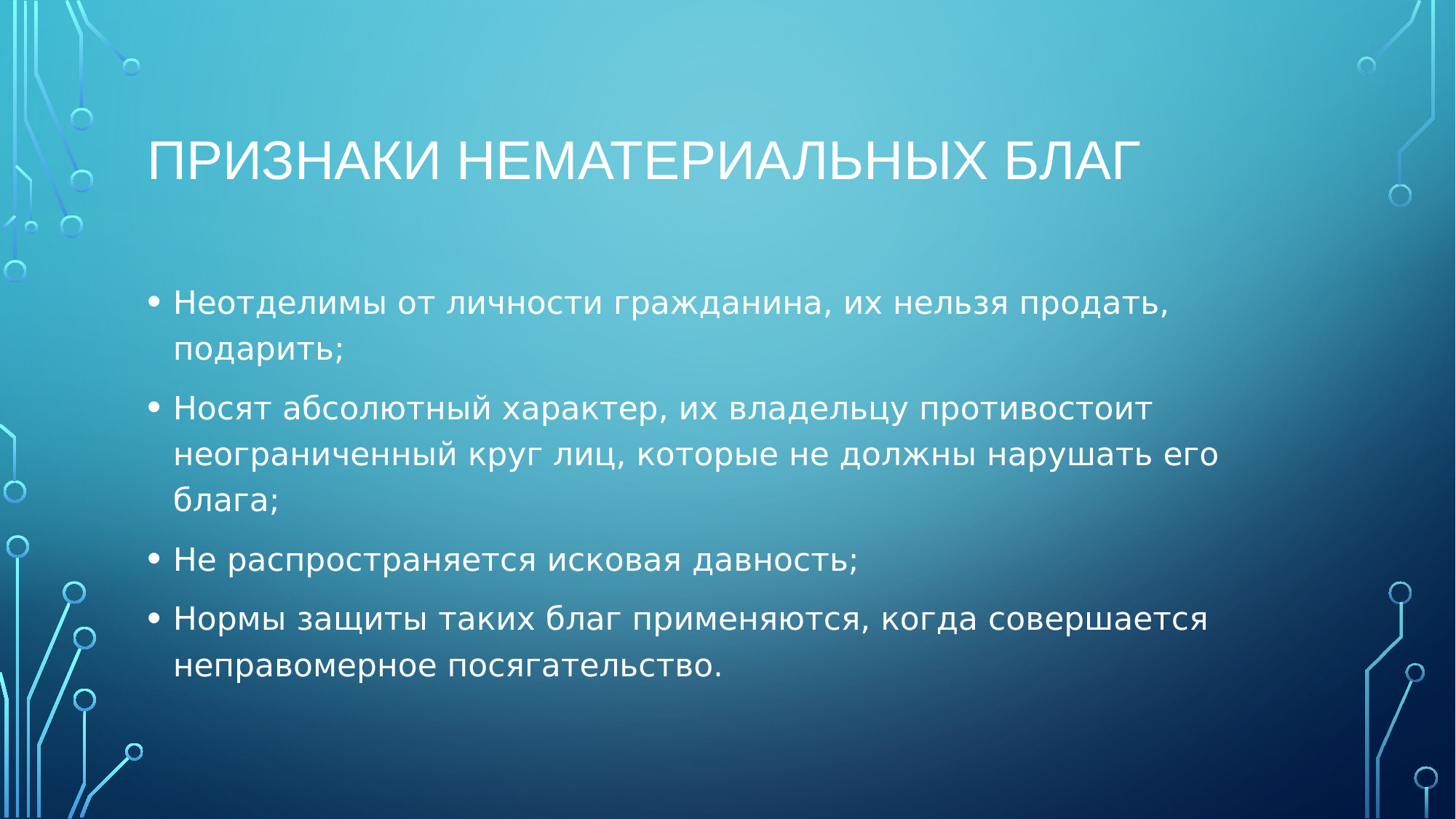

# Признаки нематериальных благ
Неотделимы от личности гражданина, их нельзя продать, подарить;
Носят абсолютный характер, их владельцу противостоит неограниченный круг лиц, которые не должны нарушать его блага;
Не распространяется исковая давность;
Нормы защиты таких благ применяются, когда совершается неправомерное посягательство.